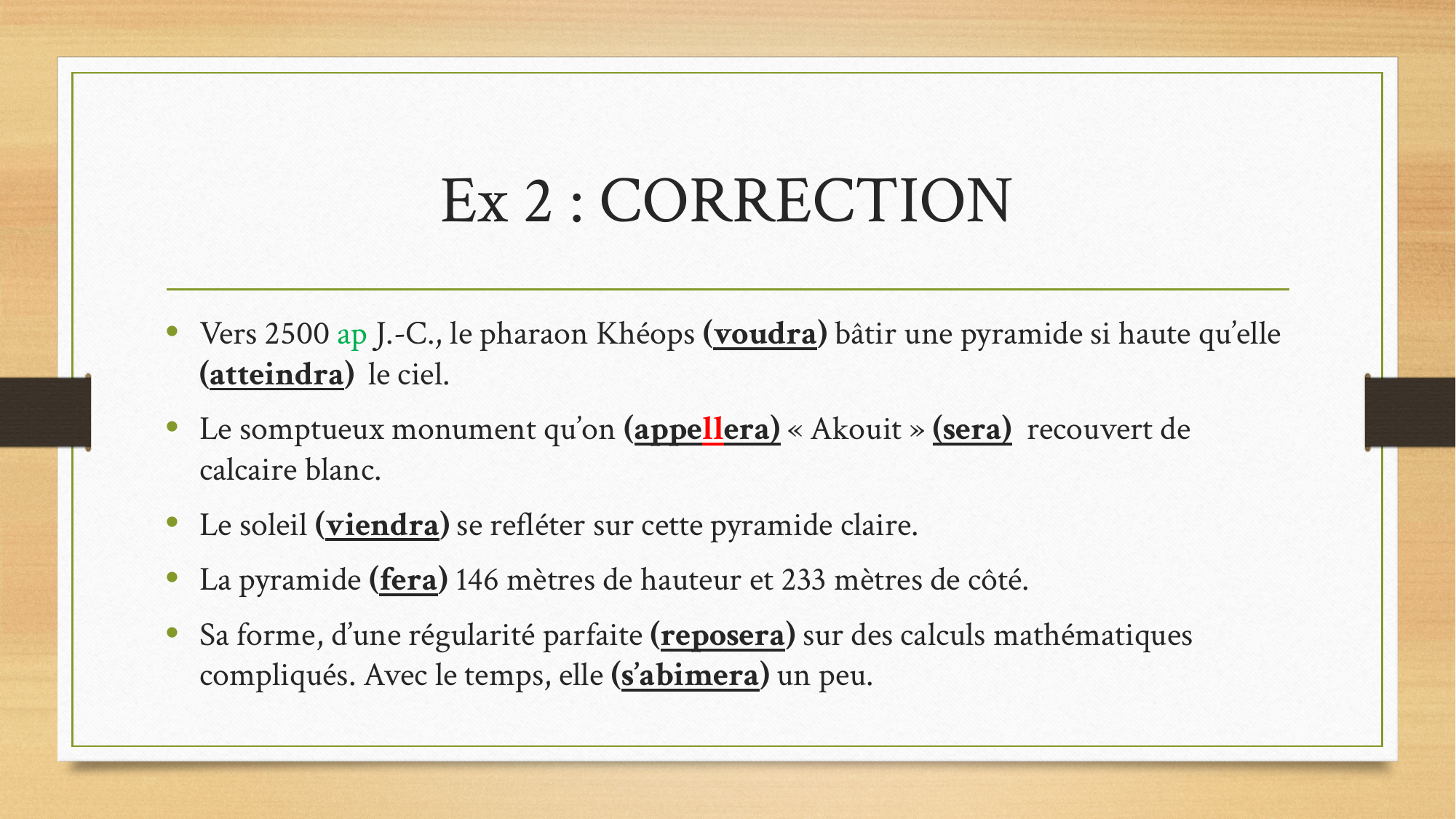

# Ex 2 : CORRECTION
Vers 2500 ap J.-C., le pharaon Khéops (voudra) bâtir une pyramide si haute qu’elle (atteindra)  le ciel.
Le somptueux monument qu’on (appellera) « Akouit » (sera)  recouvert de calcaire blanc.
Le soleil (viendra) se refléter sur cette pyramide claire.
La pyramide (fera) 146 mètres de hauteur et 233 mètres de côté.
Sa forme, d’une régularité parfaite (reposera) sur des calculs mathématiques compliqués. Avec le temps, elle (s’abimera) un peu.